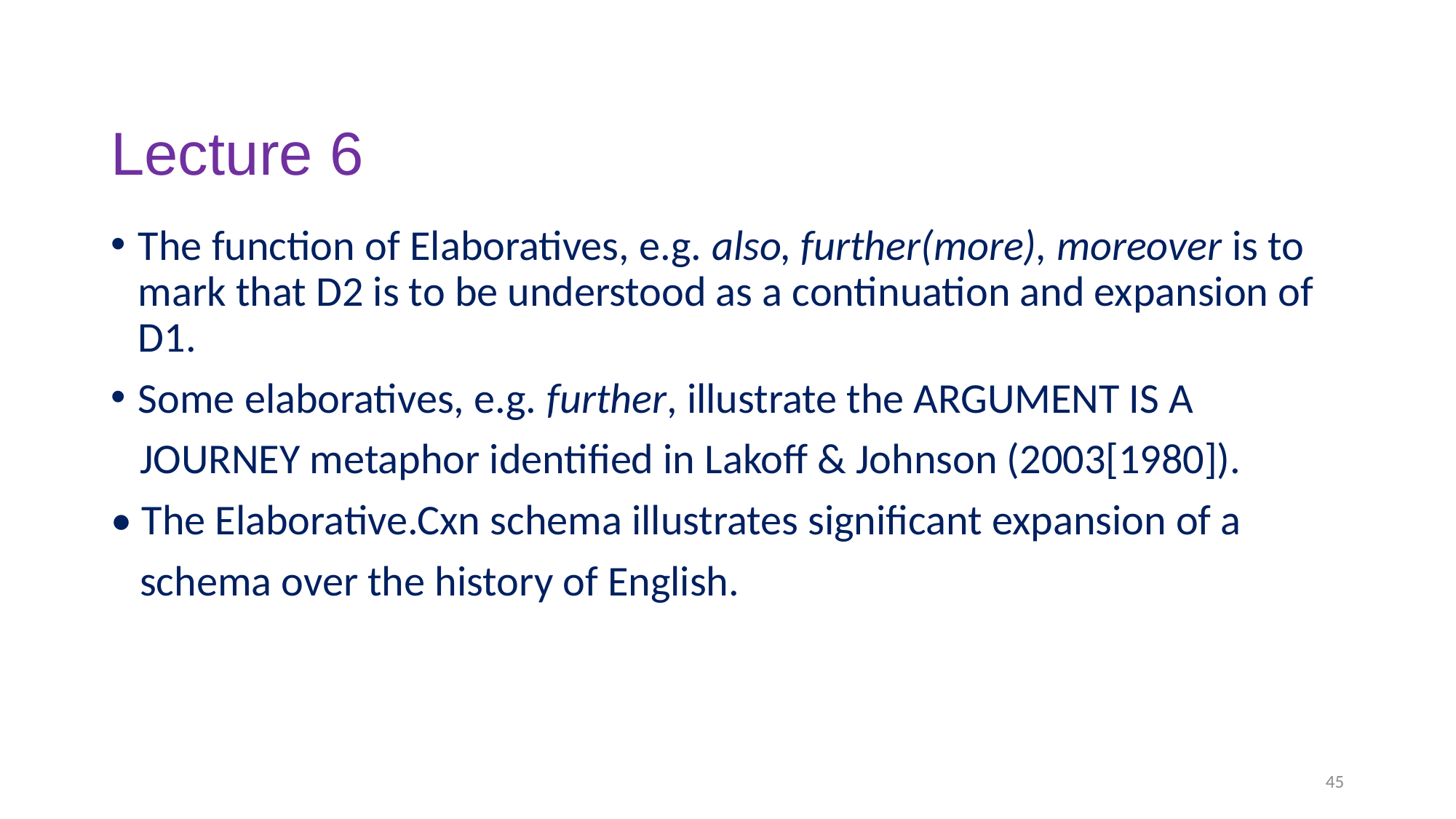

# Lecture 6
The function of Elaboratives, e.g. also, further(more), moreover is to mark that D2 is to be understood as a continuation and expansion of D1.
Some elaboratives, e.g. further, illustrate the ARGUMENT IS A
   JOURNEY metaphor identified in Lakoff & Johnson (2003[1980]).
• The Elaborative.Cxn schema illustrates significant expansion of a
   schema over the history of English.

45